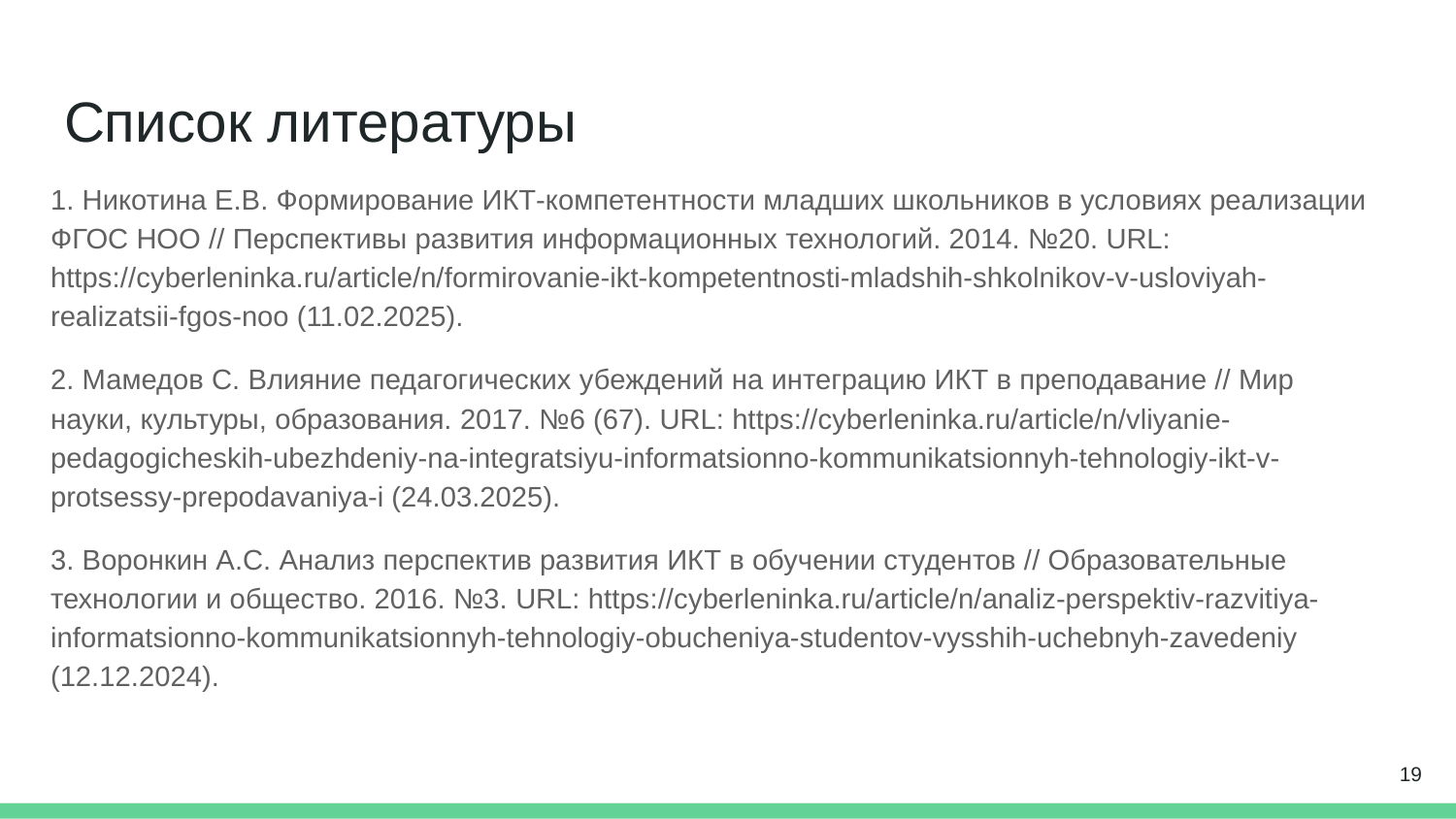

# Список литературы
1. Никотина Е.В. Формирование ИКТ-компетентности младших школьников в условиях реализации ФГОС НОО // Перспективы развития информационных технологий. 2014. №20. URL: https://cyberleninka.ru/article/n/formirovanie-ikt-kompetentnosti-mladshih-shkolnikov-v-usloviyah-realizatsii-fgos-noo (11.02.2025).
2. Мамедов С. Влияние педагогических убеждений на интеграцию ИКТ в преподавание // Мир науки, культуры, образования. 2017. №6 (67). URL: https://cyberleninka.ru/article/n/vliyanie-pedagogicheskih-ubezhdeniy-na-integratsiyu-informatsionno-kommunikatsionnyh-tehnologiy-ikt-v-protsessy-prepodavaniya-i (24.03.2025).
3. Воронкин А.С. Анализ перспектив развития ИКТ в обучении студентов // Образовательные технологии и общество. 2016. №3. URL: https://cyberleninka.ru/article/n/analiz-perspektiv-razvitiya-informatsionno-kommunikatsionnyh-tehnologiy-obucheniya-studentov-vysshih-uchebnyh-zavedeniy (12.12.2024).
19